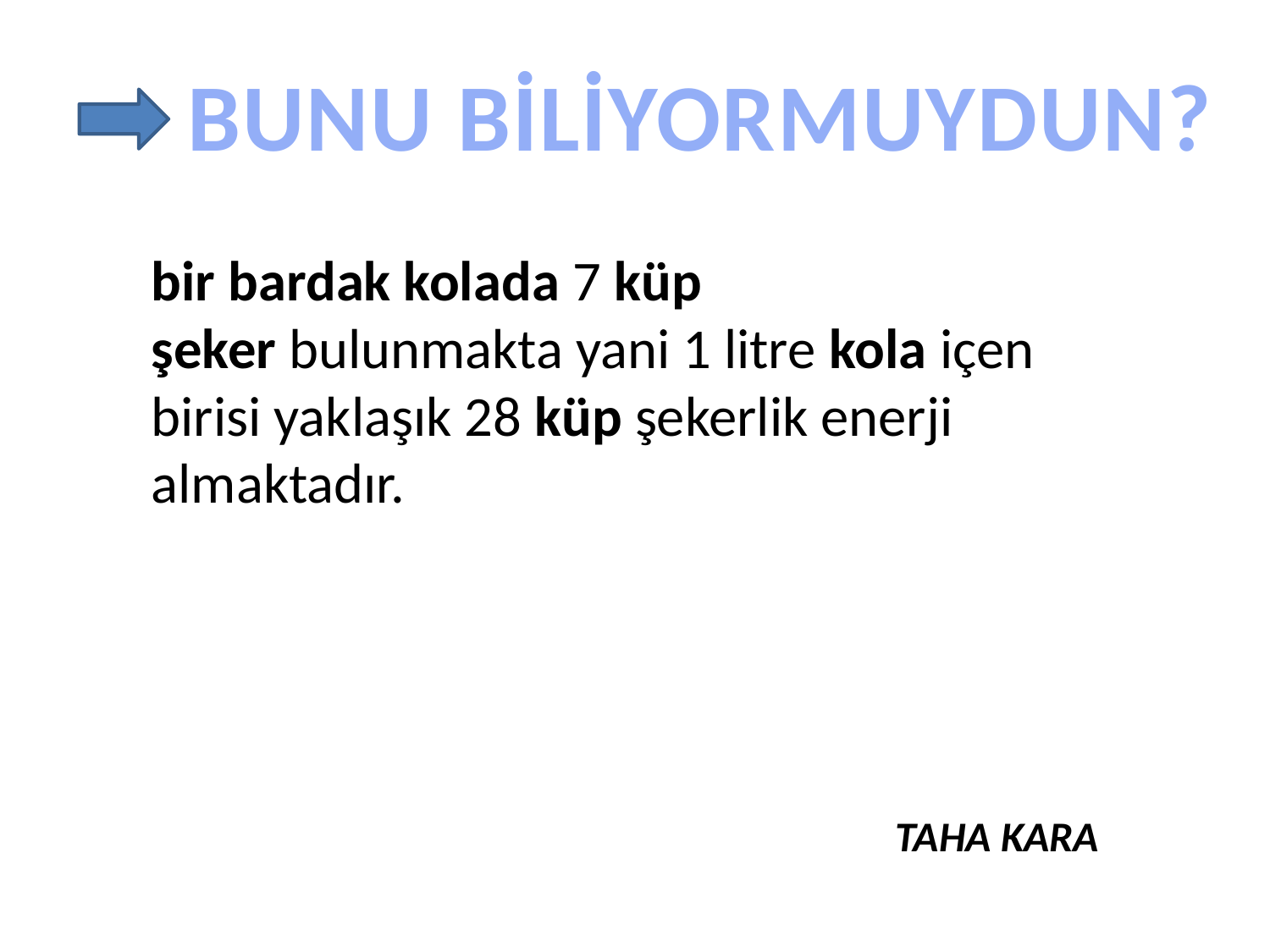

BUNU BİLİYORMUYDUN?

bir bardak kolada 7 küp şeker bulunmakta yani 1 litre kola içen birisi yaklaşık 28 küp şekerlik enerji almaktadır.
TAHA KARA